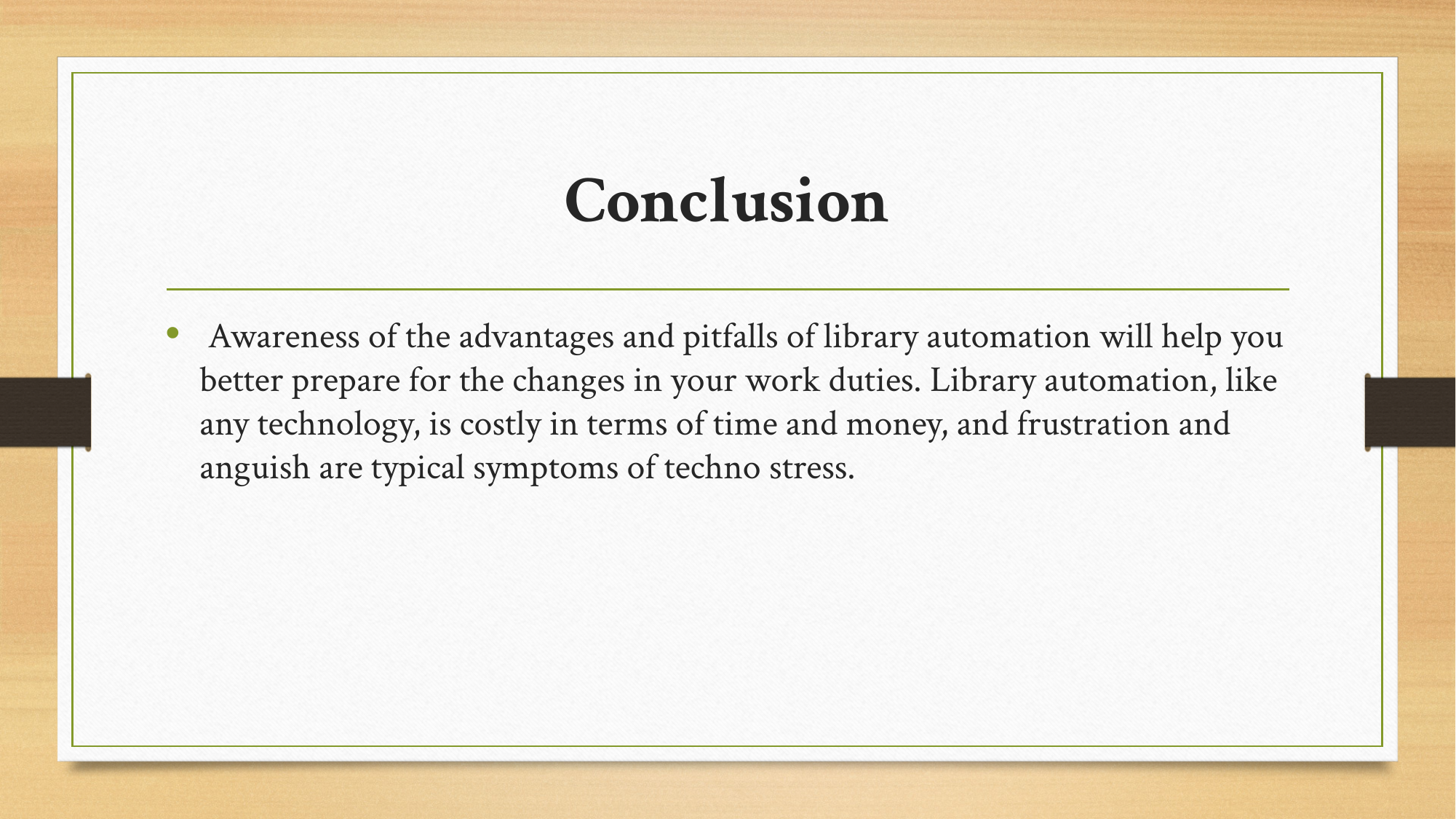

# Conclusion
 Awareness of the advantages and pitfalls of library automation will help you better prepare for the changes in your work duties. Library automation, like any technology, is costly in terms of time and money, and frustration and anguish are typical symptoms of techno stress.